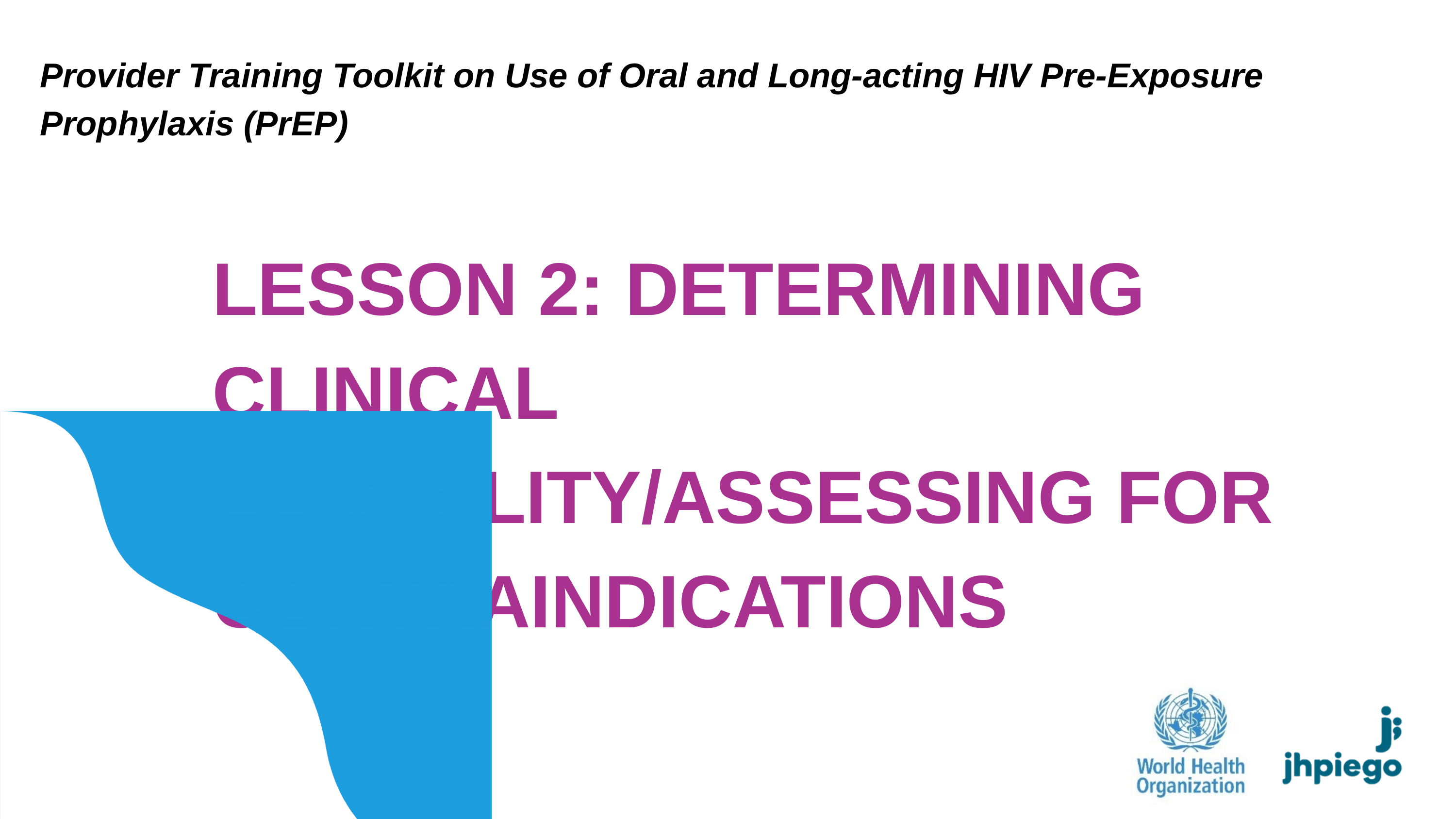

Provider Training Toolkit on Use of Oral and Long-acting HIV Pre-Exposure Prophylaxis (PrEP)
LESSON 2: DETERMINING CLINICAL ELIGIBILITY/ASSESSING FOR CONTRAINDICATIONS